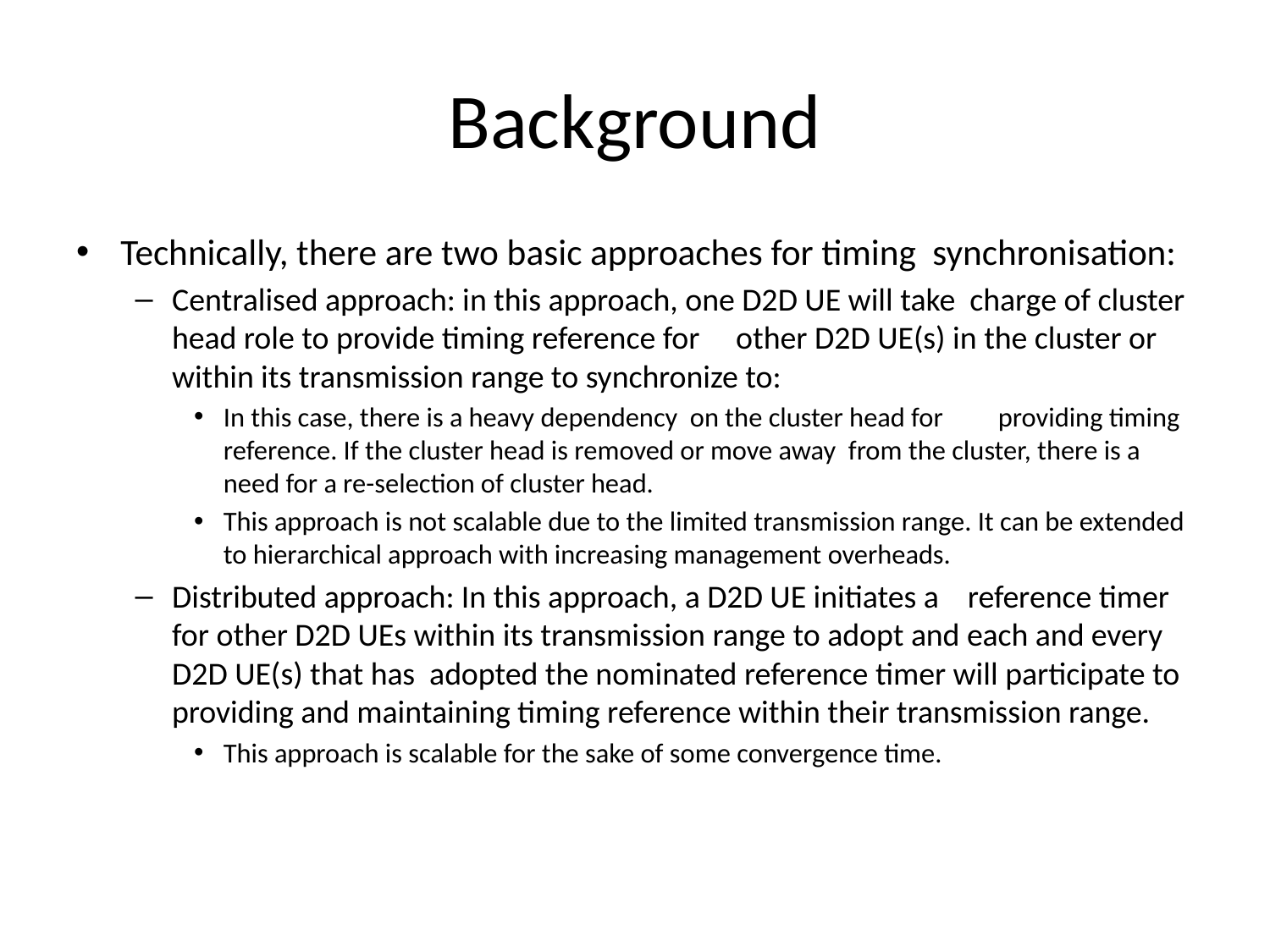

# Background
Technically, there are two basic approaches for timing  synchronisation:
Centralised approach: in this approach, one D2D UE will take  charge of cluster head role to provide timing reference for     other D2D UE(s) in the cluster or within its transmission range to synchronize to:
In this case, there is a heavy dependency  on the cluster head for         providing timing reference. If the cluster head is removed or move away  from the cluster, there is a need for a re-selection of cluster head.
This approach is not scalable due to the limited transmission range. It can be extended to hierarchical approach with increasing management overheads.
Distributed approach: In this approach, a D2D UE initiates a    reference timer for other D2D UEs within its transmission range to adopt and each and every D2D UE(s) that has  adopted the nominated reference timer will participate to providing and maintaining timing reference within their transmission range.
This approach is scalable for the sake of some convergence time.